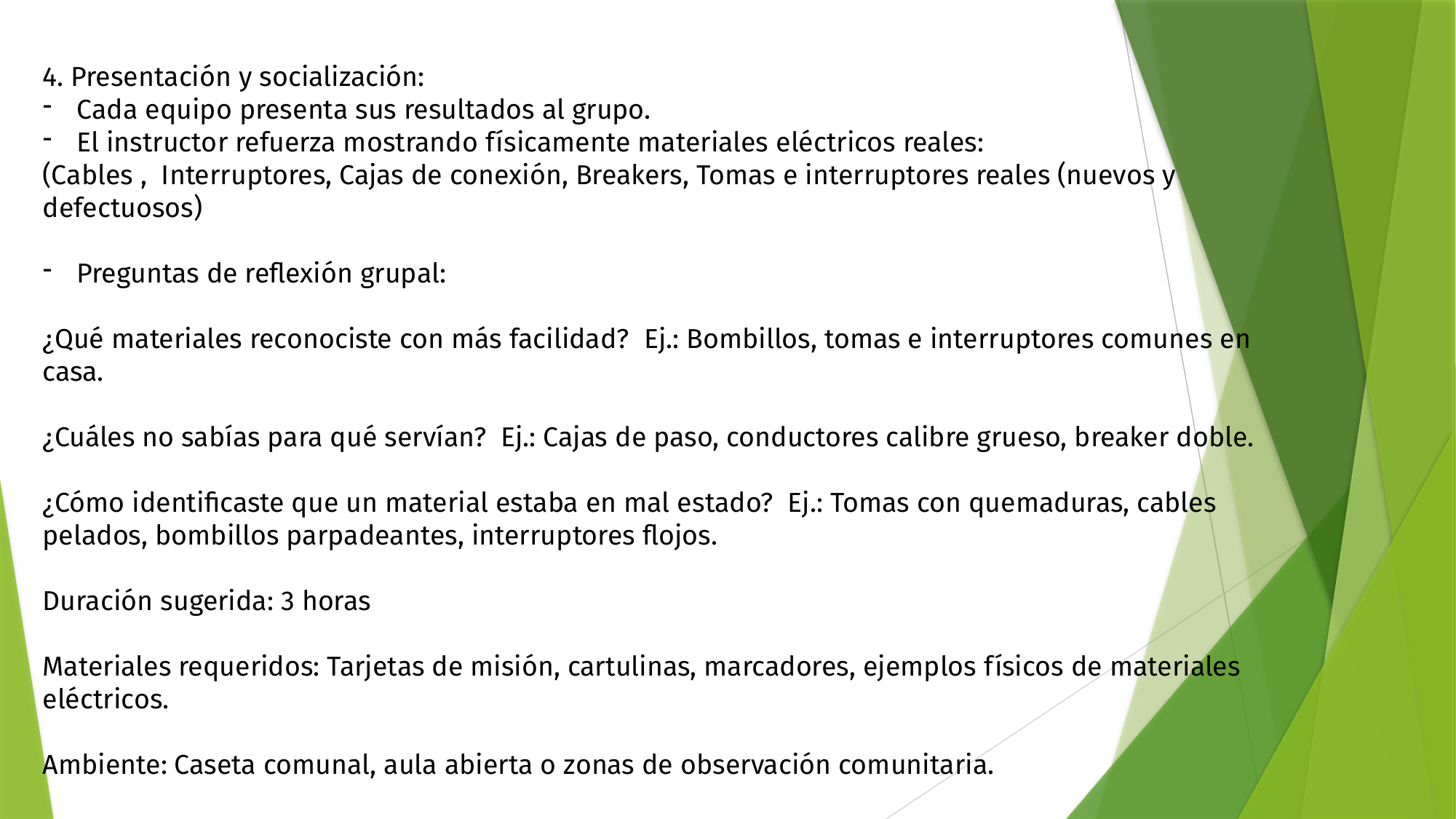

4. Presentación y socialización:
Cada equipo presenta sus resultados al grupo.
El instructor refuerza mostrando físicamente materiales eléctricos reales:
(Cables ,  Interruptores, Cajas de conexión, Breakers, Tomas e interruptores reales (nuevos y defectuosos)

Preguntas de reflexión grupal:

¿Qué materiales reconociste con más facilidad?  Ej.: Bombillos, tomas e interruptores comunes en casa.

¿Cuáles no sabías para qué servían?  Ej.: Cajas de paso, conductores calibre grueso, breaker doble.

¿Cómo identificaste que un material estaba en mal estado?  Ej.: Tomas con quemaduras, cables pelados, bombillos parpadeantes, interruptores flojos.

Duración sugerida: 3 horas

Materiales requeridos: Tarjetas de misión, cartulinas, marcadores, ejemplos físicos de materiales eléctricos.

Ambiente: Caseta comunal, aula abierta o zonas de observación comunitaria.